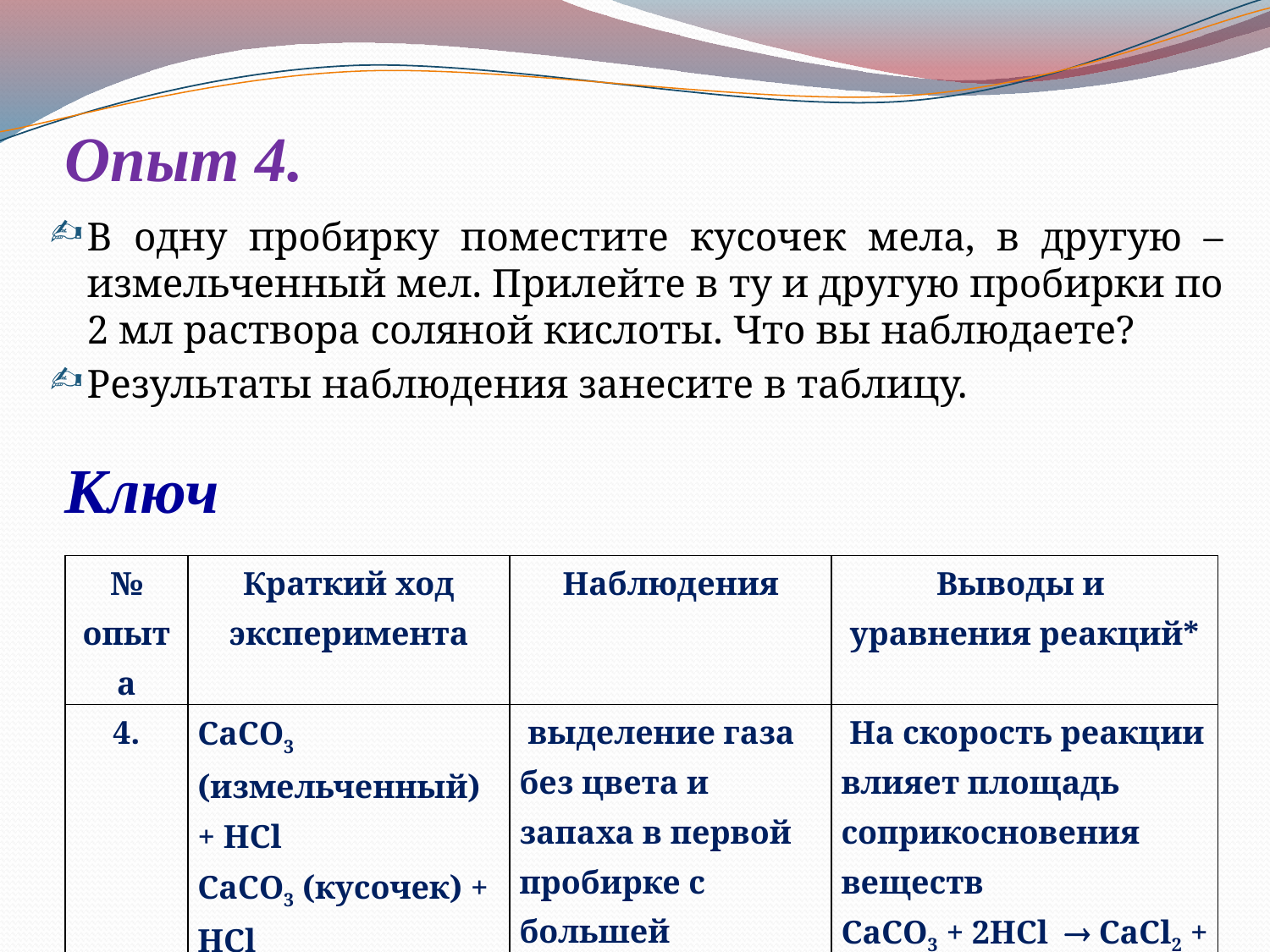

# Опыт 4.
В одну пробирку поместите кусочек мела, в другую – измельченный мел. Прилейте в ту и другую пробирки по 2 мл раствора соляной кислоты. Что вы наблюдаете?
Результаты наблюдения занесите в таблицу.

Ключ
| № опыта | Краткий ход эксперимента | Наблюдения | Выводы и уравнения реакций\* |
| --- | --- | --- | --- |
| 4. | CaCO3 (измельченный) + HCl CaCO3 (кусочек) + HCl | выделение газа без цвета и запаха в первой пробирке с большей скоростью | На скорость реакции влияет площадь соприкосновения веществ CaCO3 + 2HCl → CaCl2 + H2O + CO2 |